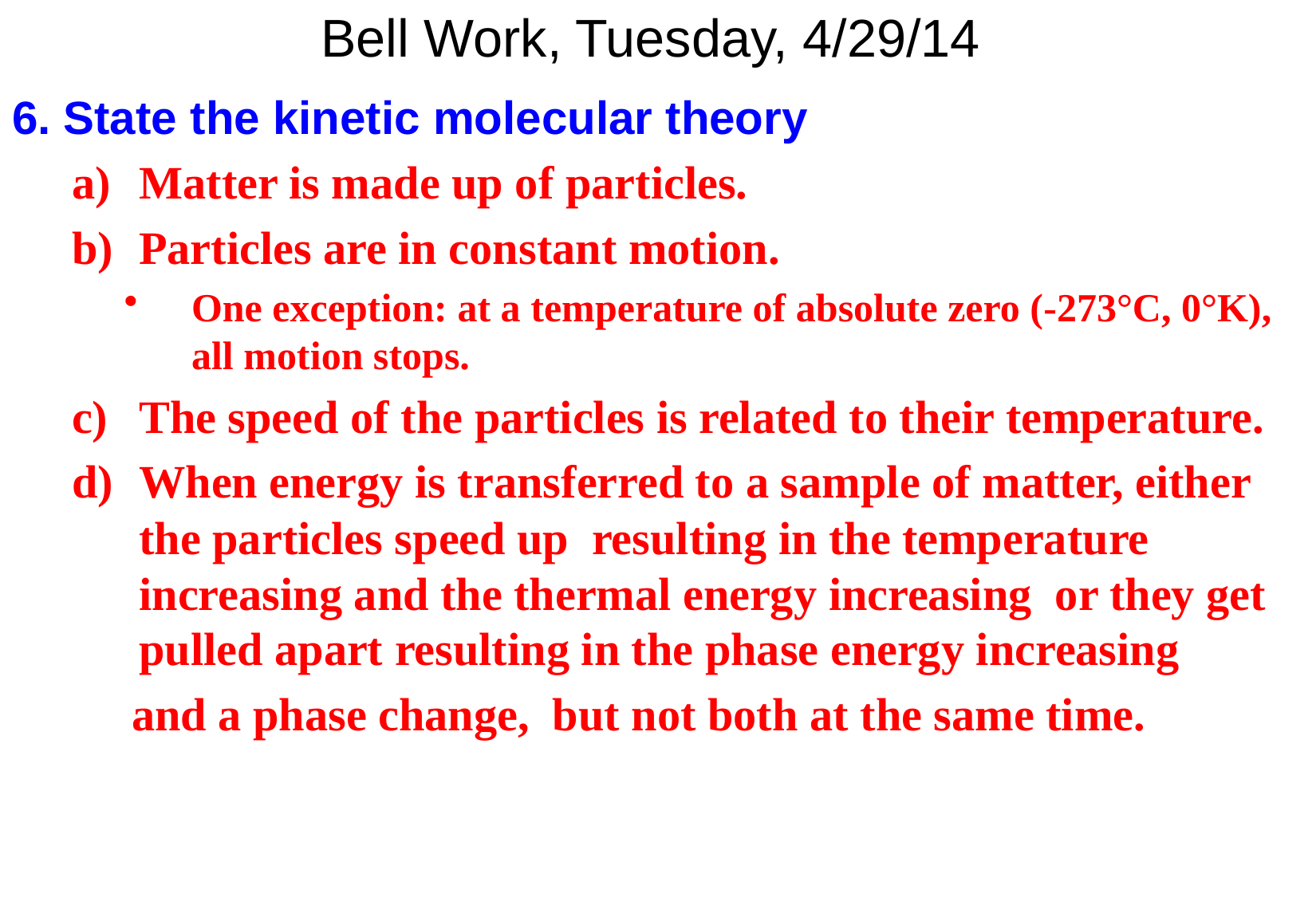

# Bell Work, Tuesday, 4/29/14
6. State the kinetic molecular theory
Matter is made up of particles.
Particles are in constant motion.
One exception: at a temperature of absolute zero (-273°C, 0°K), all motion stops.
The speed of the particles is related to their temperature.
When energy is transferred to a sample of matter, either the particles speed up  resulting in the temperature increasing and the thermal energy increasing  or they get pulled apart resulting in the phase energy increasing
	and a phase change,  but not both at the same time.